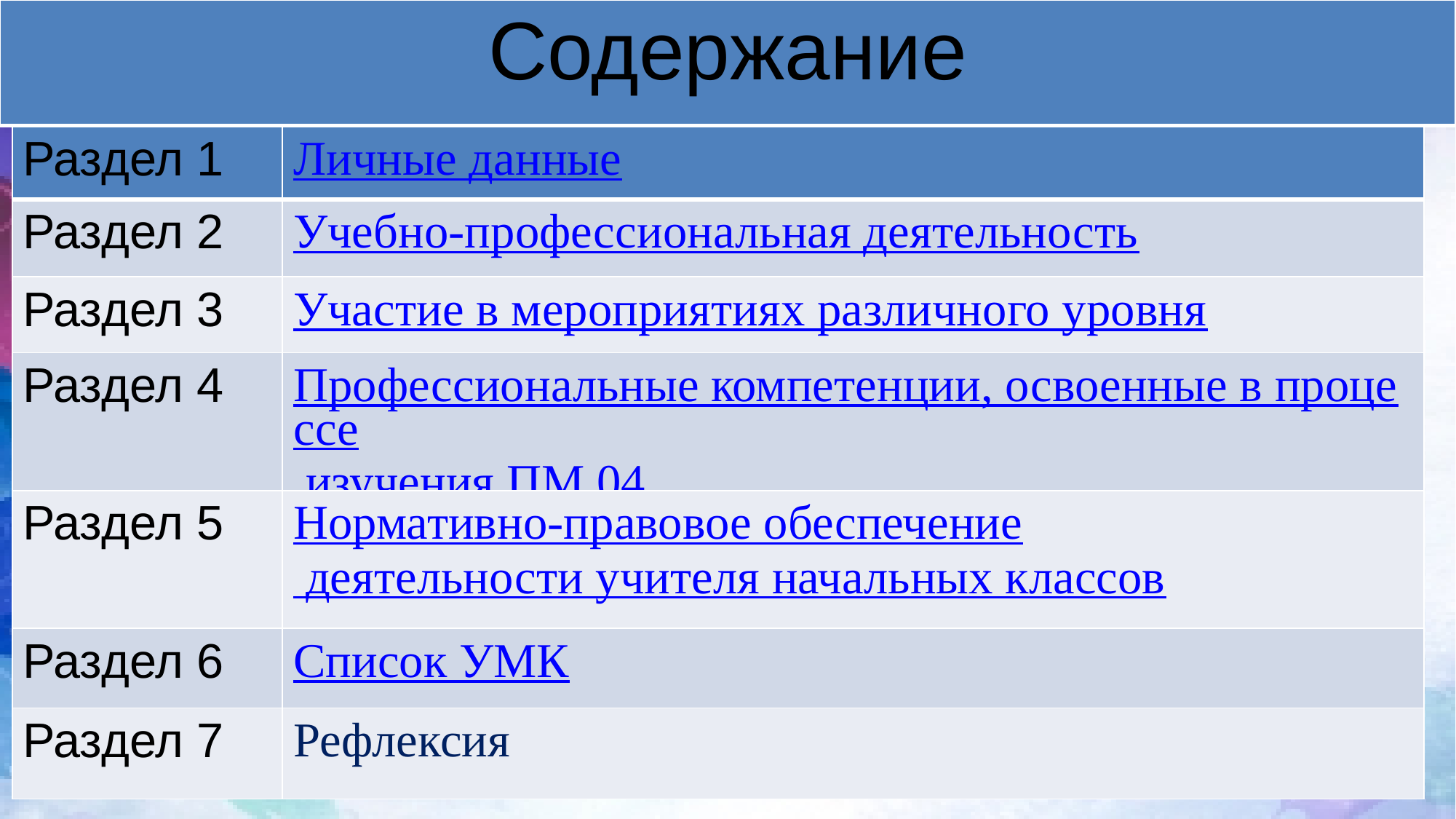

| Содержание |
| --- |
#
| Раздел 1 | Личные данные |
| --- | --- |
| Раздел 2 | Учебно-профессиональная деятельность |
| Раздел 3 | Участие в мероприятиях различного уровня |
| Раздел 4 | Профессиональные компетенции, освоенные в процессе изучения ПМ.04 |
| Раздел 5 | Нормативно-правовое обеспечение деятельности учителя начальных классов |
| Раздел 6 | Список УМК |
| Раздел 7 | Рефлексия |